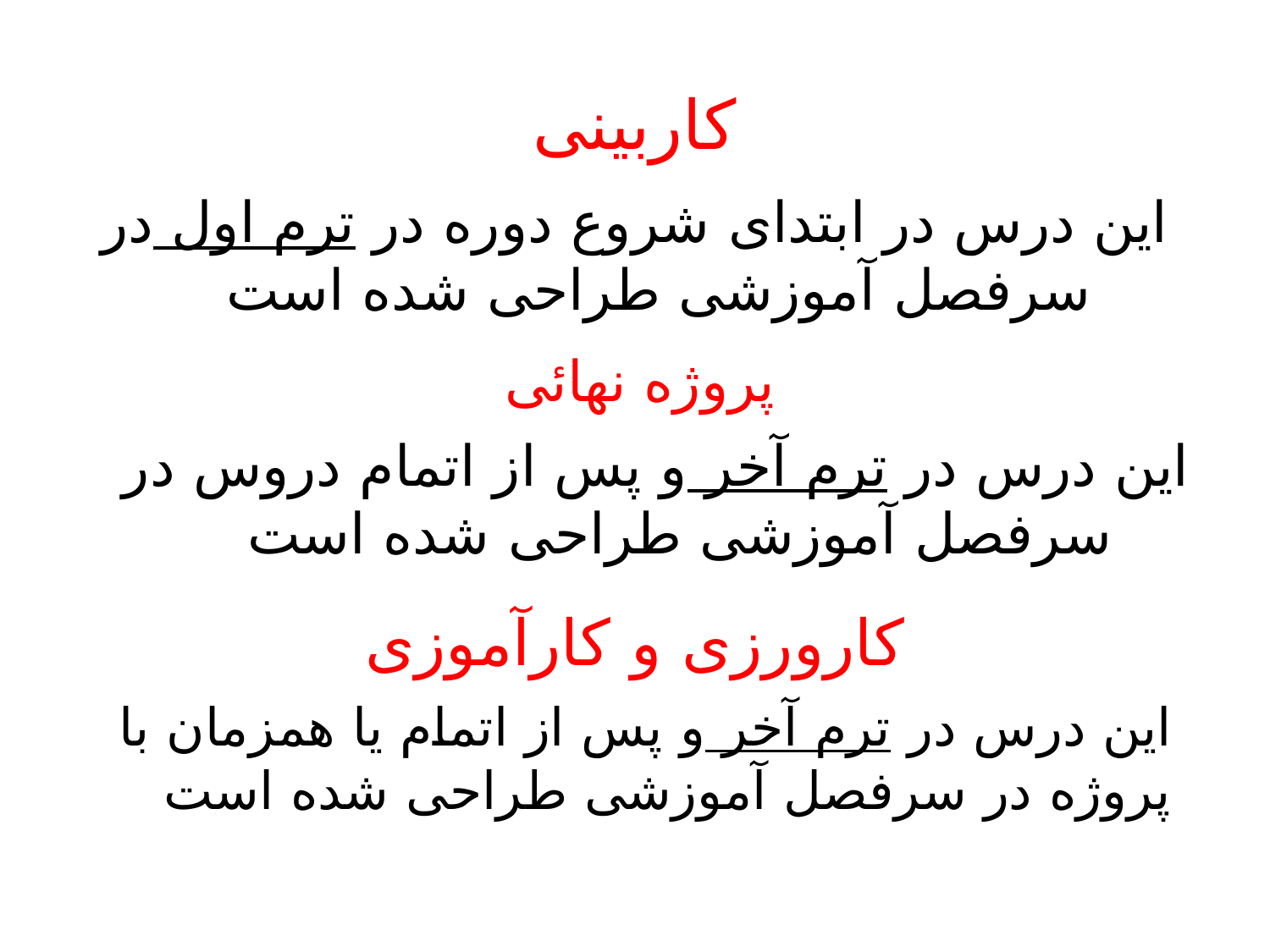

# کاربینی
این درس در ابتدای شروع دوره در ترم اول در سرفصل آموزشی طراحی شده است
پروژه نهائی
این درس در ترم آخر و پس از اتمام دروس در سرفصل آموزشی طراحی شده است
کارورزی و کارآموزی
این درس در ترم آخر و پس از اتمام یا همزمان با پروژه در سرفصل آموزشی طراحی شده است